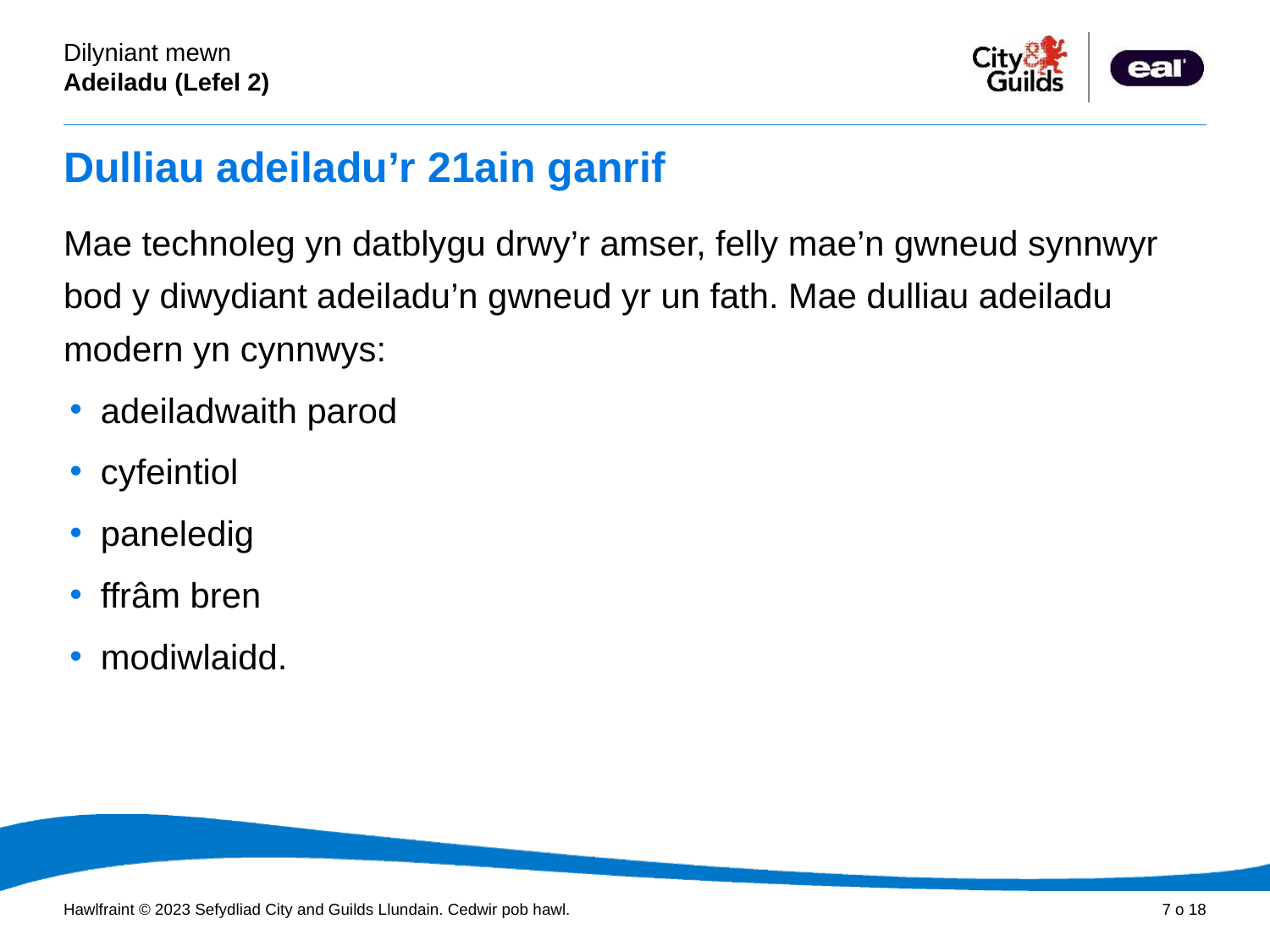

# Dulliau adeiladu’r 21ain ganrif
Mae technoleg yn datblygu drwy’r amser, felly mae’n gwneud synnwyr bod y diwydiant adeiladu’n gwneud yr un fath. Mae dulliau adeiladu modern yn cynnwys:
adeiladwaith parod
cyfeintiol
paneledig
ffrâm bren
modiwlaidd.